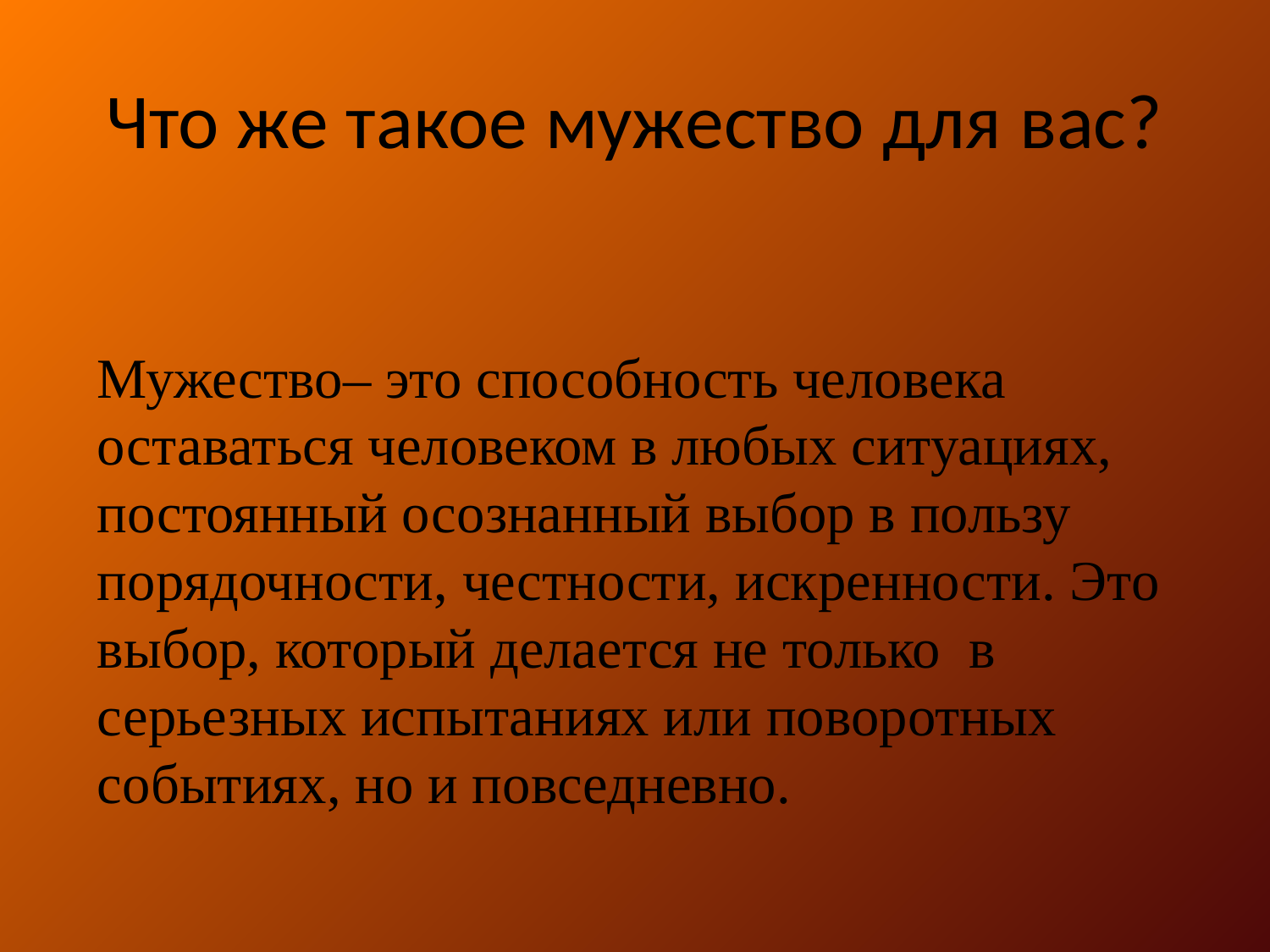

# Что же такое мужество для вас?
Мужество– это способность человека оставаться человеком в любых ситуациях, постоянный осознанный выбор в пользу порядочности, честности, искренности. Это выбор, который делается не только  в серьезных испытаниях или поворотных событиях, но и повседневно.